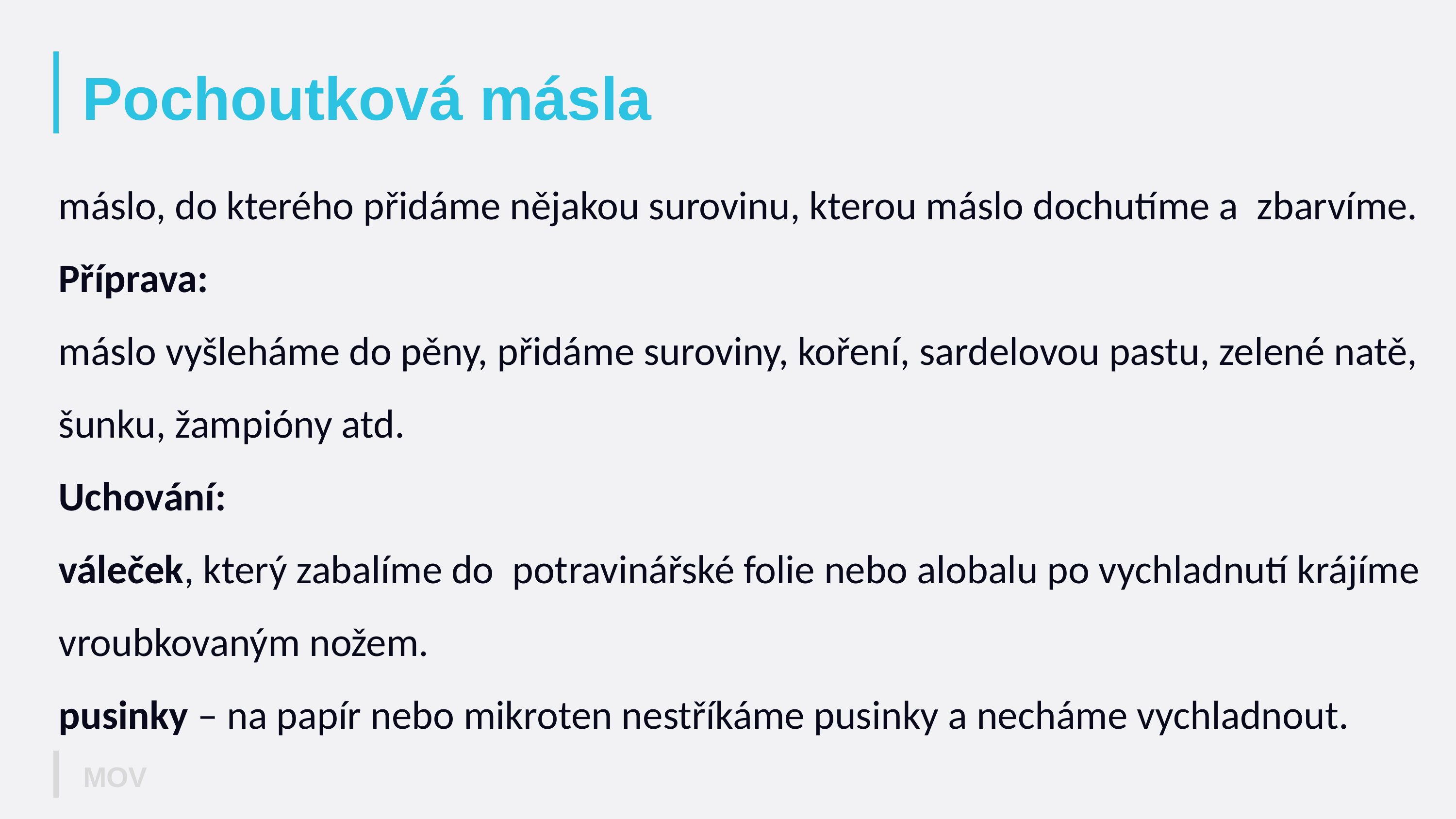

# Pochoutková másla
máslo, do kterého přidáme nějakou surovinu, kterou máslo dochutíme a  zbarvíme.
Příprava:
máslo vyšleháme do pěny, přidáme suroviny, koření, sardelovou pastu, zelené natě, šunku, žampióny atd.
Uchování:
váleček, který zabalíme do  potravinářské folie nebo alobalu po vychladnutí krájíme vroubkovaným nožem.
pusinky – na papír nebo mikroten nestříkáme pusinky a necháme vychladnout.